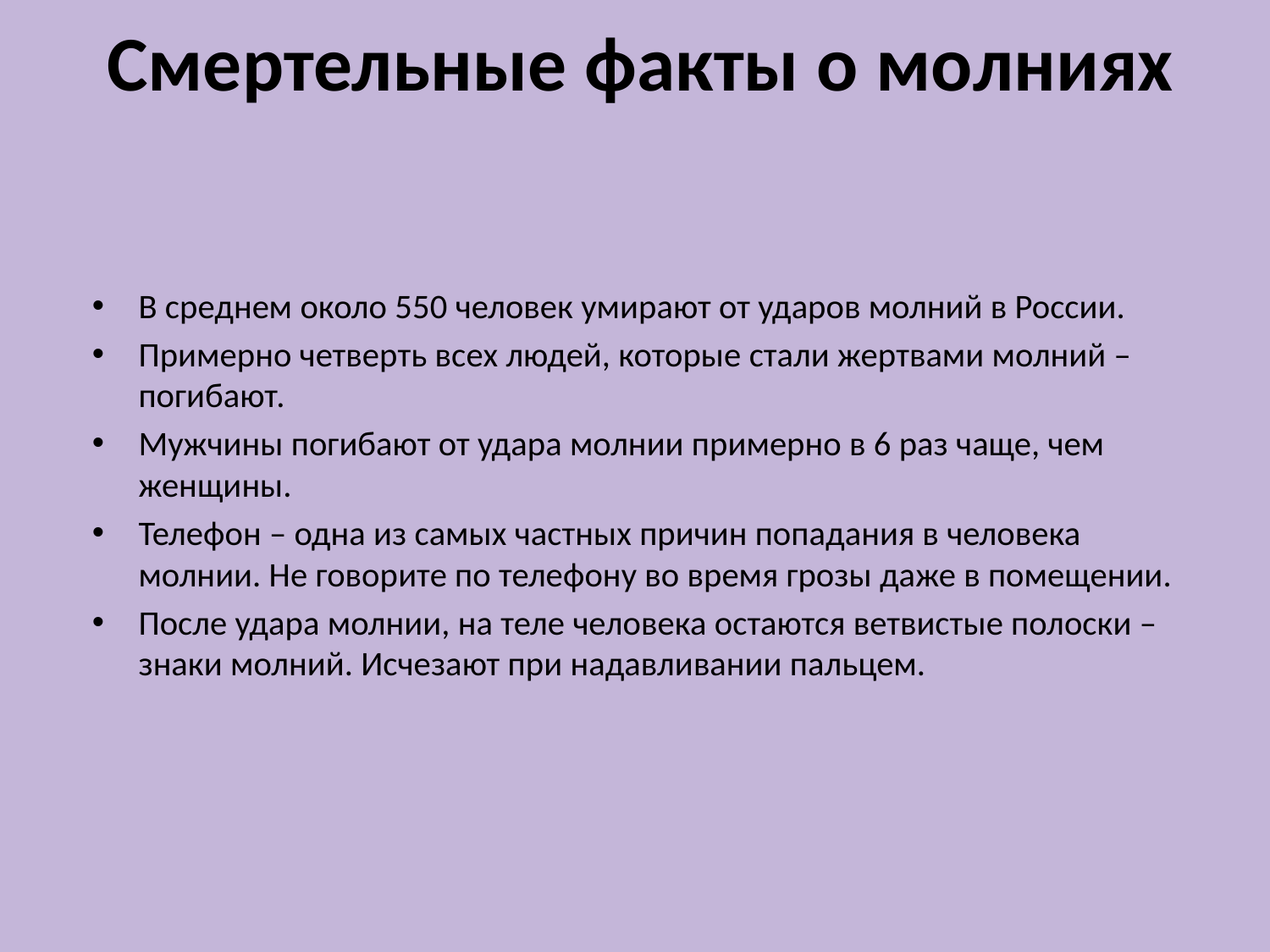

# Смертельные факты о молниях
В среднем около 550 человек умирают от ударов молний в России.
Примерно четверть всех людей, которые стали жертвами молний – погибают.
Мужчины погибают от удара молнии примерно в 6 раз чаще, чем женщины.
Телефон – одна из самых частных причин попадания в человека молнии. Не говорите по телефону во время грозы даже в помещении.
После удара молнии, на теле человека остаются ветвистые полоски – знаки молний. Исчезают при надавливании пальцем.